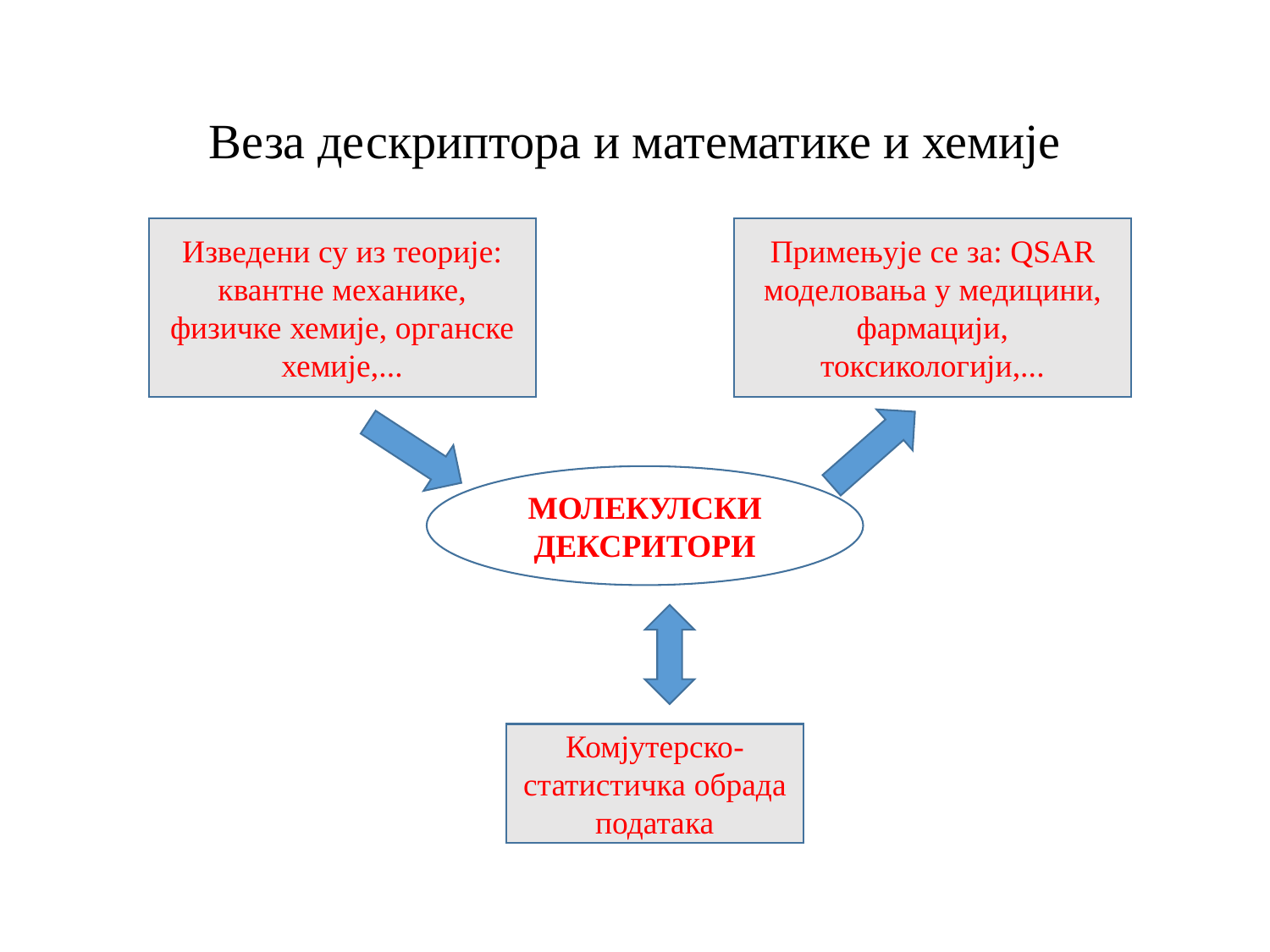

# Веза дескриптора и математике и хемије

Изведени су из теорије: квантне механике, физичке хемије, органске хемије,...
Примењује се за: QSAR моделовања у медицини, фармацији, токсикологији,...

МОЛЕКУЛСКИ ДЕКСРИТОРИ

Комјутерско-статистичка обрада података